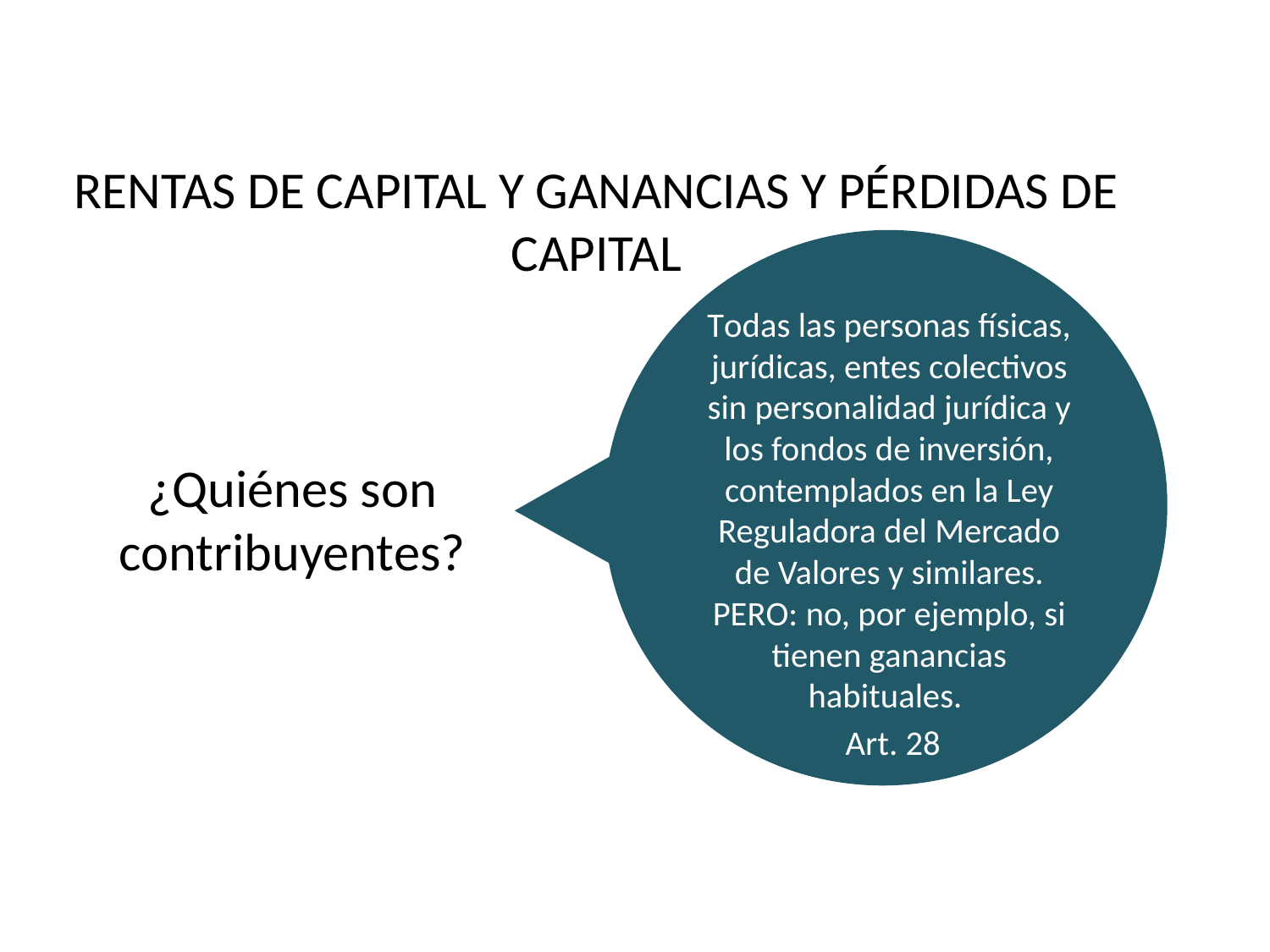

# RENTAS DE CAPITAL Y GANANCIAS Y PÉRDIDAS DE CAPITAL

Todas las personas físicas, jurídicas, entes colectivos sin personalidad jurídica y los fondos de inversión, contemplados en la Ley Reguladora del Mercado de Valores y similares. PERO: no, por ejemplo, si tienen ganancias habituales.
 Art. 28
¿Quiénes son contribuyentes?